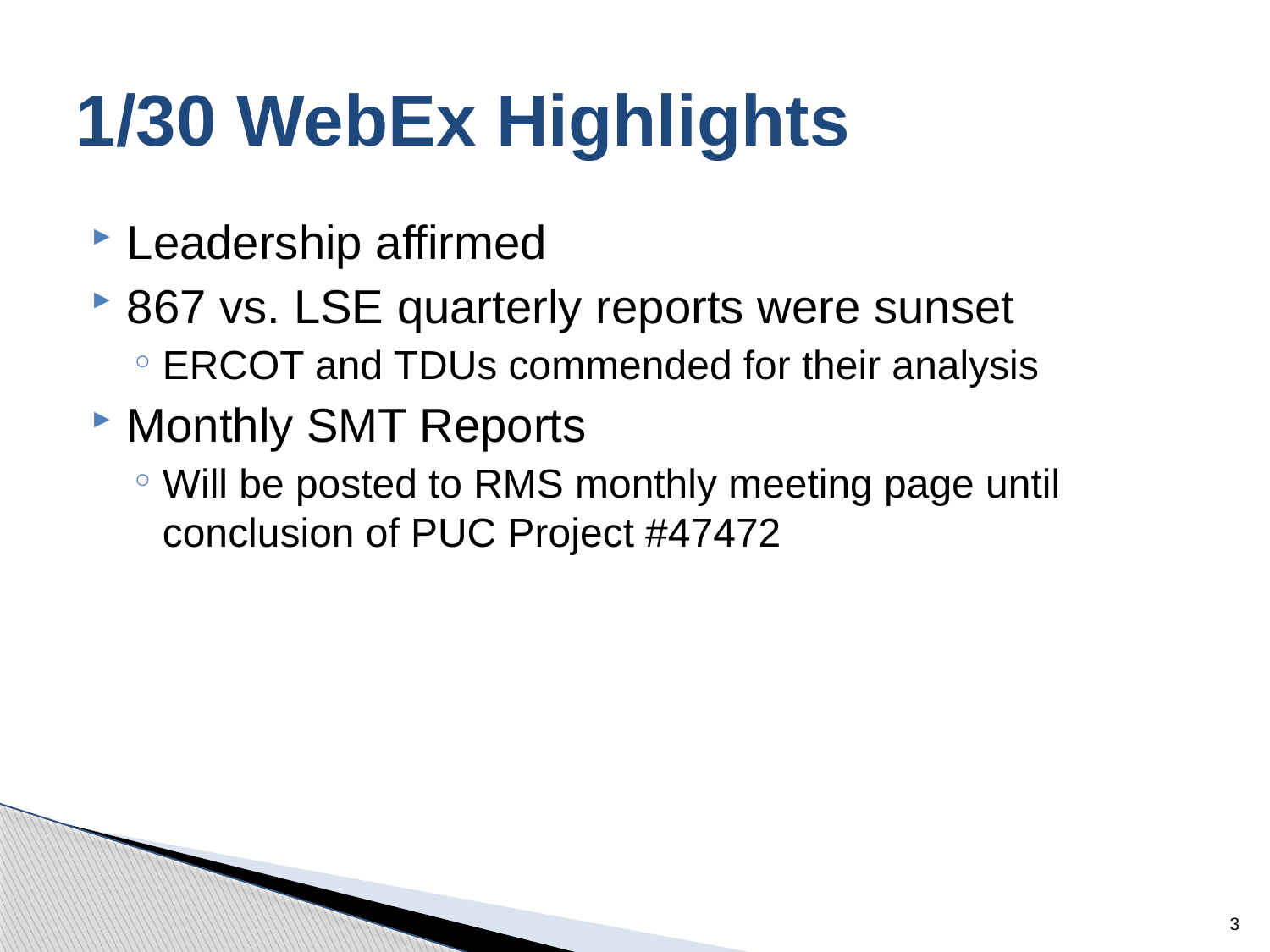

# 1/30 WebEx Highlights
Leadership affirmed
867 vs. LSE quarterly reports were sunset
ERCOT and TDUs commended for their analysis
Monthly SMT Reports
Will be posted to RMS monthly meeting page until conclusion of PUC Project #47472
3